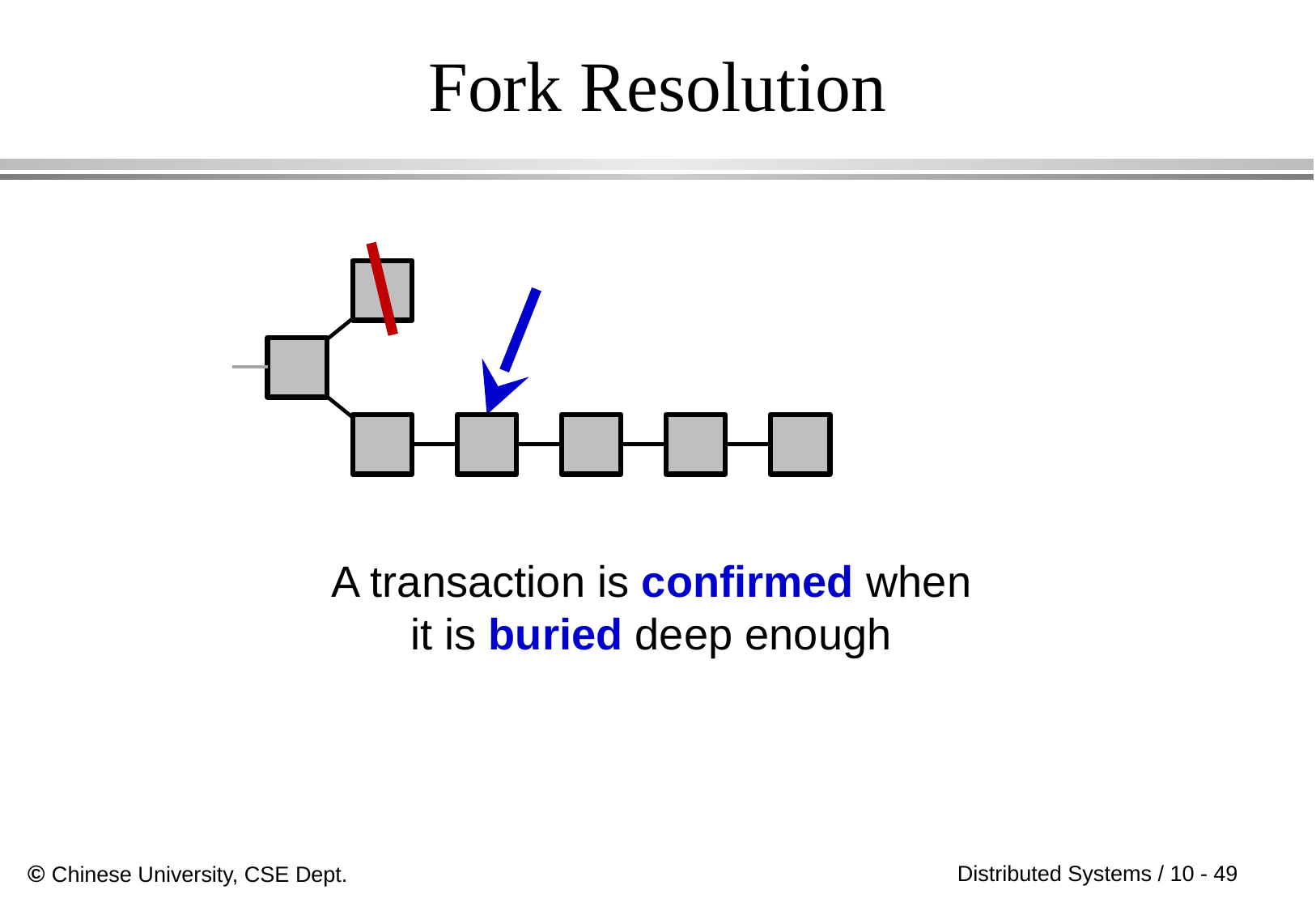

# Fork Resolution

A transaction is confirmed when
it is buried deep enough